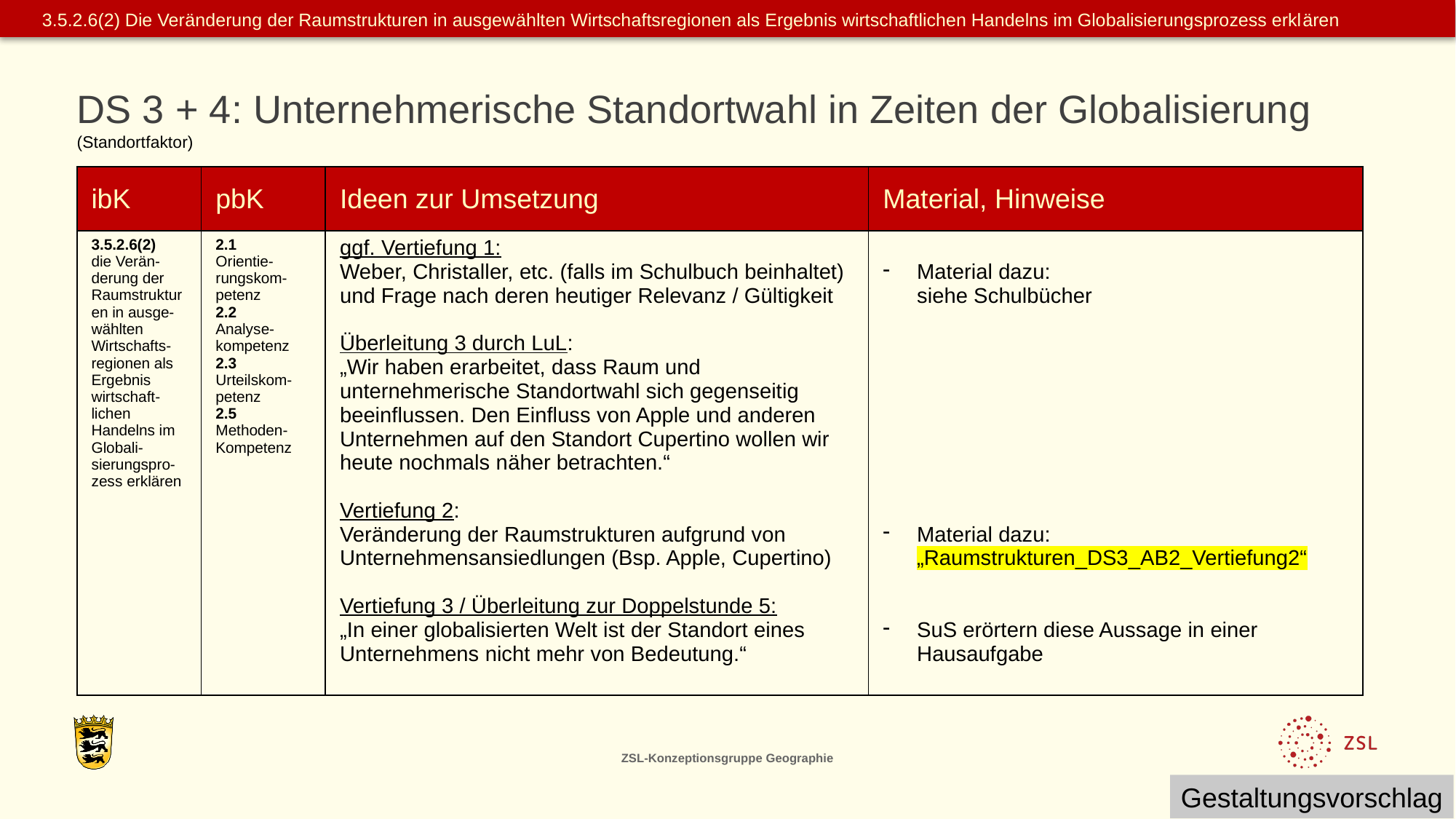

3.5.2.6(2) Die Veränderung der Raumstrukturen in ausgewählten Wirtschaftsregionen als Ergebnis wirtschaftlichen Handelns im Globalisierungsprozess erklären
DS 3 + 4: Unternehmerische Standortwahl in Zeiten der Globalisierung
(Standortfaktor)
| ibK | pbK | Ideen zur Umsetzung | Material, Hinweise |
| --- | --- | --- | --- |
| 3.5.2.6(2) die Verän-derung der Raumstrukturen in ausge-wählten Wirtschafts-regionen als Ergebnis wirtschaft-lichen Handelns im Globali-sierungspro-zess erklären | 2.1 Orientie-rungskom-petenz 2.2 Analyse-kompetenz 2.3 Urteilskom-petenz 2.5 Methoden- Kompetenz | ggf. Vertiefung 1: Weber, Christaller, etc. (falls im Schulbuch beinhaltet) und Frage nach deren heutiger Relevanz / Gültigkeit Überleitung 3 durch LuL: „Wir haben erarbeitet, dass Raum und unternehmerische Standortwahl sich gegenseitig beeinflussen. Den Einfluss von Apple und anderen Unternehmen auf den Standort Cupertino wollen wir heute nochmals näher betrachten.“ Vertiefung 2: Veränderung der Raumstrukturen aufgrund von Unternehmensansiedlungen (Bsp. Apple, Cupertino) Vertiefung 3 / Überleitung zur Doppelstunde 5: „In einer globalisierten Welt ist der Standort eines Unternehmens nicht mehr von Bedeutung.“ | Material dazu: siehe Schulbücher Material dazu: „Raumstrukturen\_DS3\_AB2\_Vertiefung2“ SuS erörtern diese Aussage in einer Hausaufgabe |
ZSL-Konzeptionsgruppe Geographie
Gestaltungsvorschlag